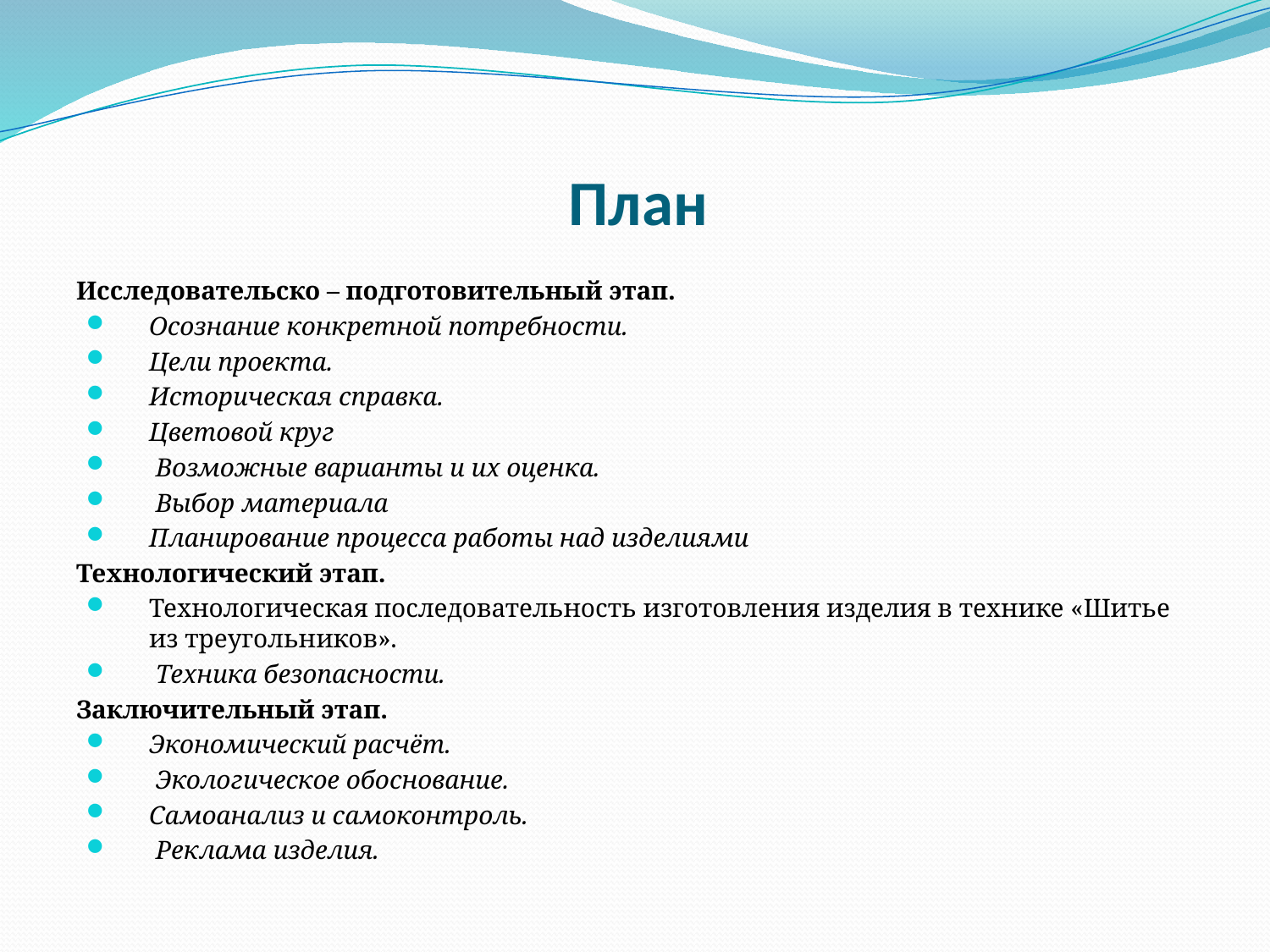

# План
Исследовательско – подготовительный этап.
Осознание конкретной потребности.
Цели проекта.
Историческая справка.
Цветовой круг
 Возможные варианты и их оценка.
 Выбор материала
Планирование процесса работы над изделиями
Технологический этап.
Технологическая последовательность изготовления изделия в технике «Шитье из треугольников».
 Техника безопасности.
Заключительный этап.
Экономический расчёт.
 Экологическое обоснование.
Самоанализ и самоконтроль.
 Реклама изделия.